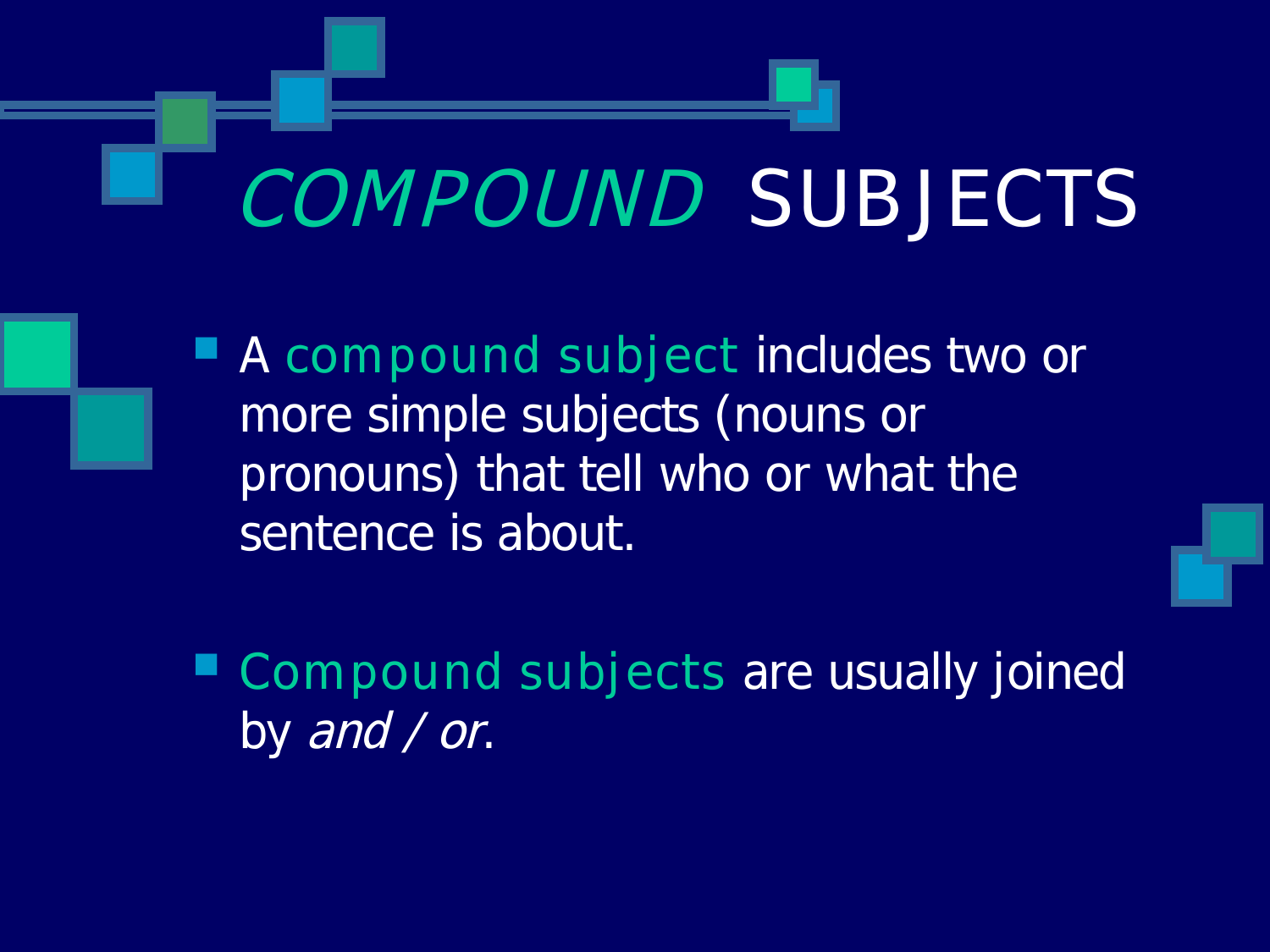

# COMPOUND  SUBJECTS
A compound subject includes two or more simple subjects (nouns or pronouns) that tell who or what the sentence is about.

Compound subjects are usually joined by and / or.